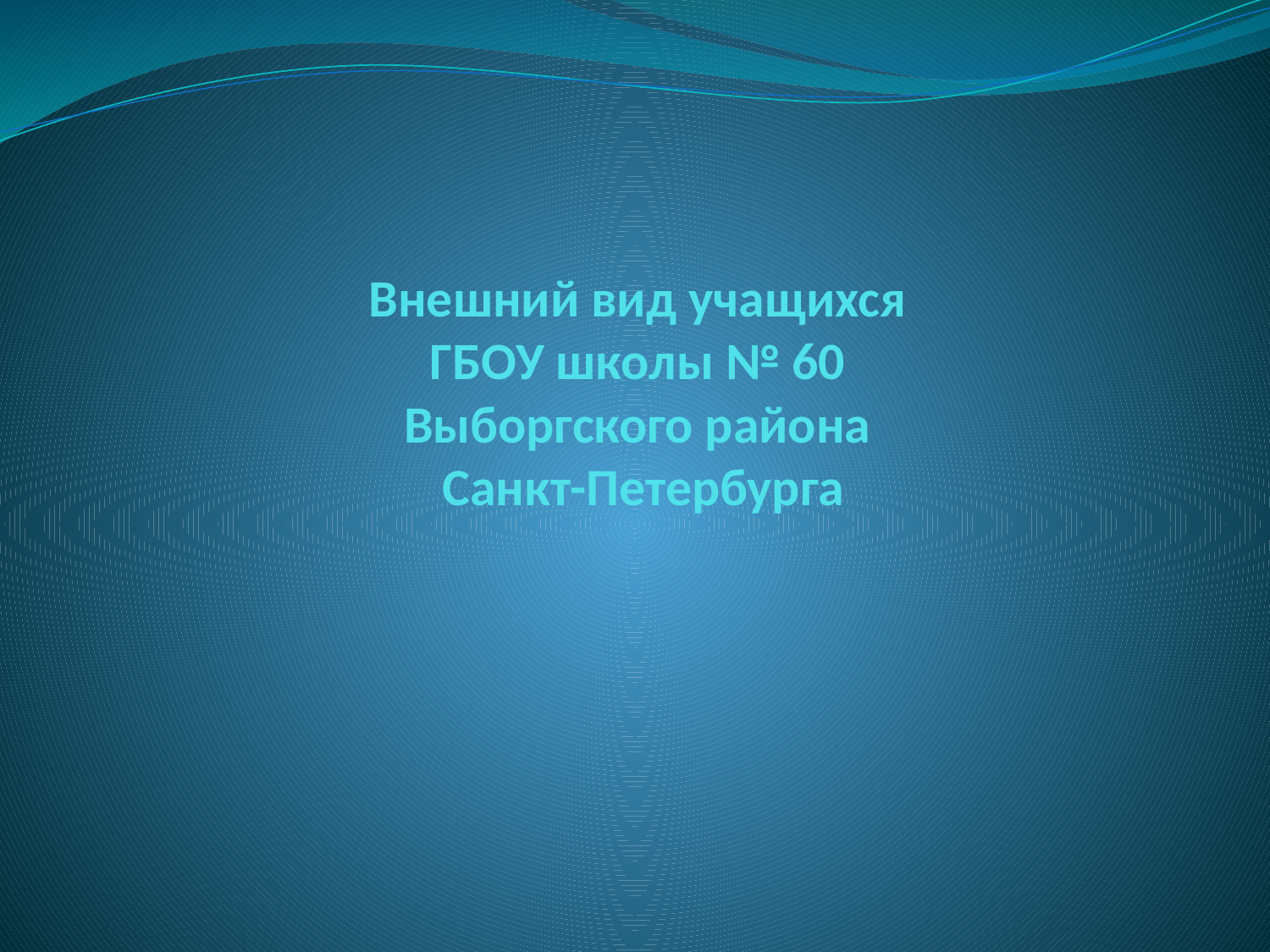

# Внешний вид учащихся ГБОУ школы № 60 Выборгского района Санкт-Петербурга